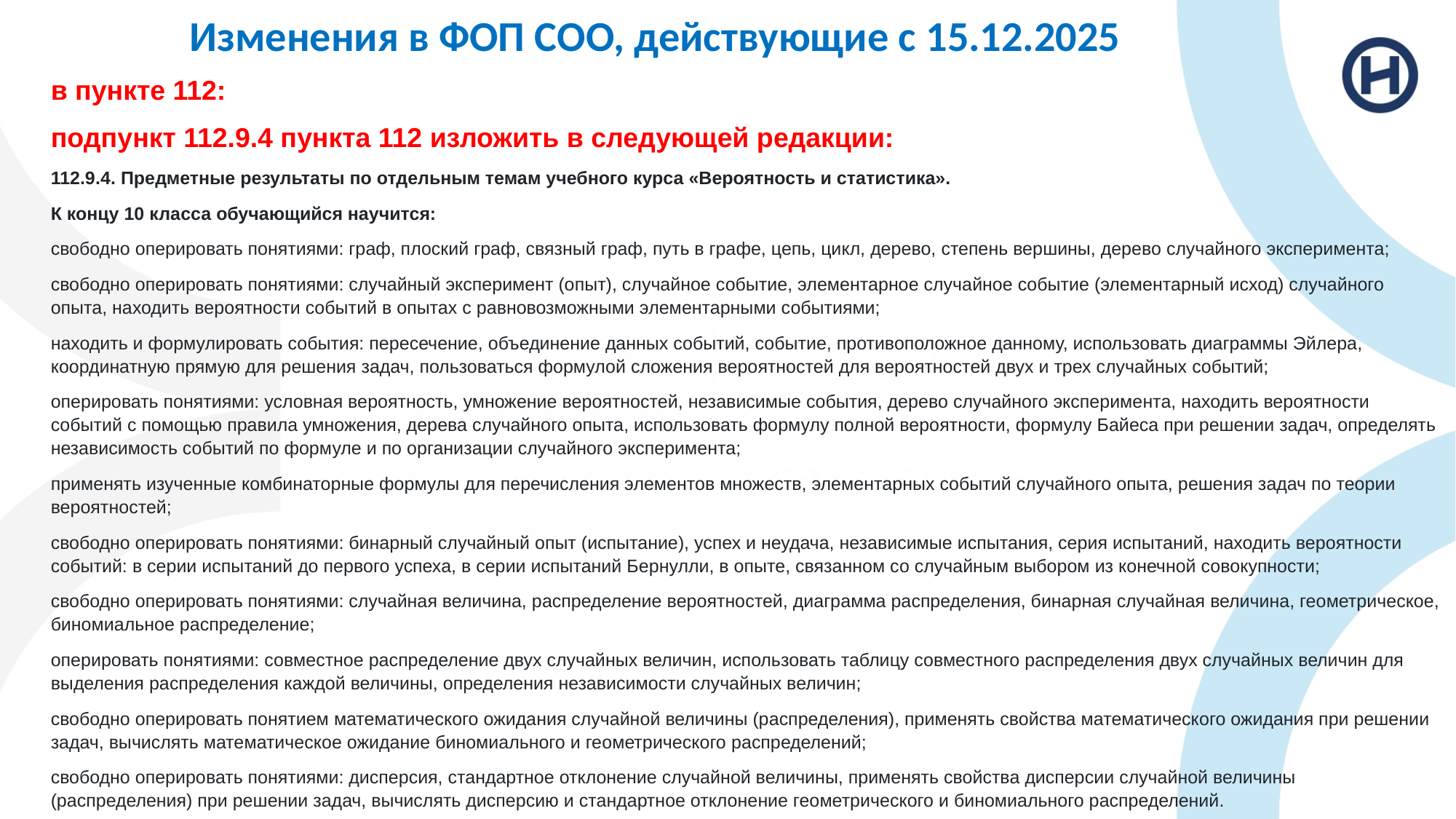

Изменения в ФОП СОО, действующие с 15.12.2025
в пункте 112:
подпункт 112.9.4 пункта 112 изложить в следующей редакции:
112.9.4. Предметные результаты по отдельным темам учебного курса «Вероятность и статистика».
К концу 10 класса обучающийся научится:
свободно оперировать понятиями: граф, плоский граф, связный граф, путь в графе, цепь, цикл, дерево, степень вершины, дерево случайного эксперимента;
свободно оперировать понятиями: случайный эксперимент (опыт), случайное событие, элементарное случайное событие (элементарный исход) случайного опыта, находить вероятности событий в опытах с равновозможными элементарными событиями;
находить и формулировать события: пересечение, объединение данных событий, событие, противоположное данному, использовать диаграммы Эйлера, координатную прямую для решения задач, пользоваться формулой сложения вероятностей для вероятностей двух и трех случайных событий;
оперировать понятиями: условная вероятность, умножение вероятностей, независимые события, дерево случайного эксперимента, находить вероятности событий с помощью правила умножения, дерева случайного опыта, использовать формулу полной вероятности, формулу Байеса при решении задач, определять независимость событий по формуле и по организации случайного эксперимента;
применять изученные комбинаторные формулы для перечисления элементов множеств, элементарных событий случайного опыта, решения задач по теории вероятностей;
свободно оперировать понятиями: бинарный случайный опыт (испытание), успех и неудача, независимые испытания, серия испытаний, находить вероятности событий: в серии испытаний до первого успеха, в серии испытаний Бернулли, в опыте, связанном со случайным выбором из конечной совокупности;
свободно оперировать понятиями: случайная величина, распределение вероятностей, диаграмма распределения, бинарная случайная величина, геометрическое, биномиальное распределение;
оперировать понятиями: совместное распределение двух случайных величин, использовать таблицу совместного распределения двух случайных величин для выделения распределения каждой величины, определения независимости случайных величин;
свободно оперировать понятием математического ожидания случайной величины (распределения), применять свойства математического ожидания при решении задач, вычислять математическое ожидание биномиального и геометрического распределений;
свободно оперировать понятиями: дисперсия, стандартное отклонение случайной величины, применять свойства дисперсии случайной величины (распределения) при решении задач, вычислять дисперсию и стандартное отклонение геометрического и биномиального распределений.